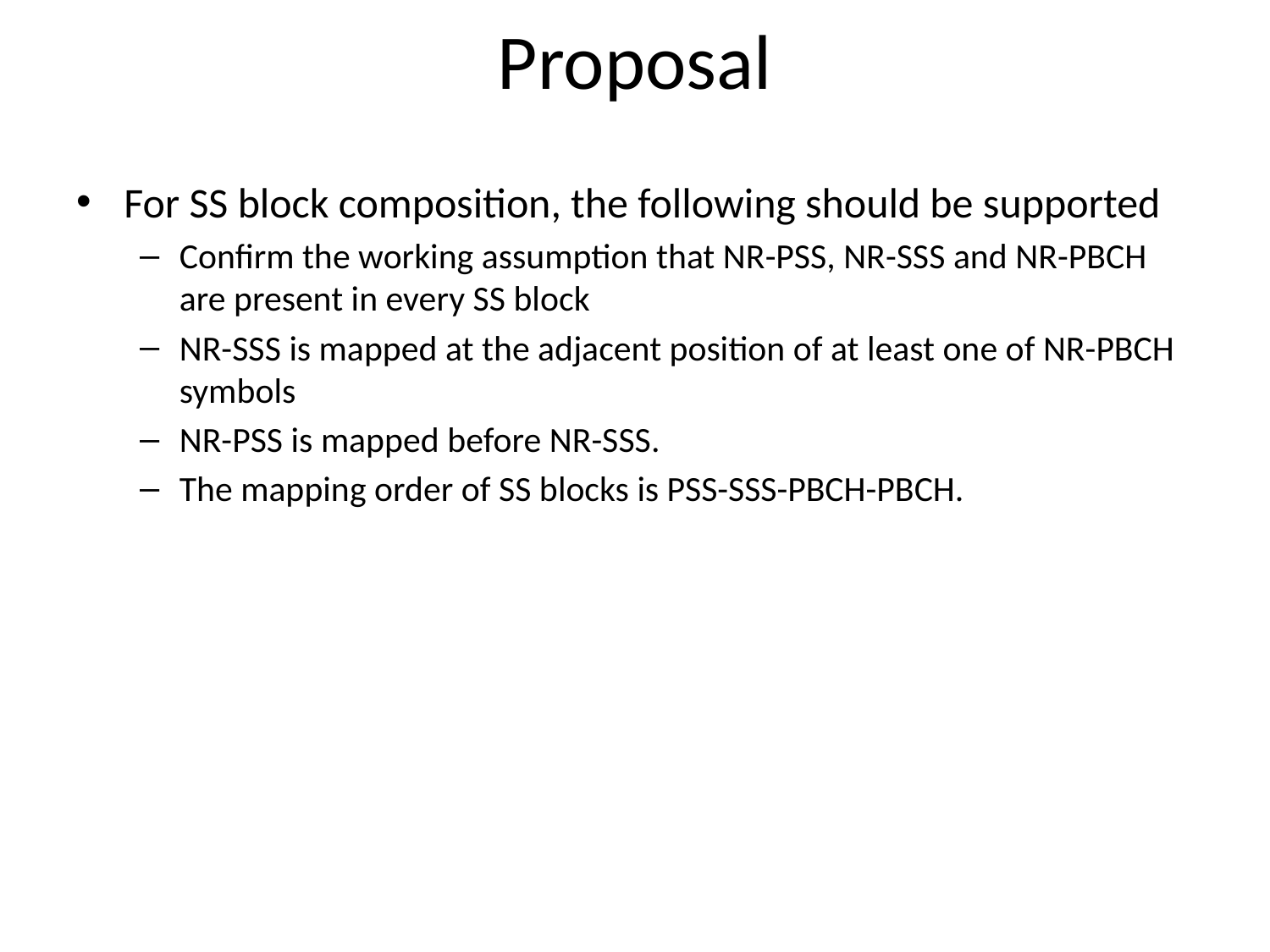

# Proposal
For SS block composition, the following should be supported
Confirm the working assumption that NR-PSS, NR-SSS and NR-PBCH are present in every SS block
NR-SSS is mapped at the adjacent position of at least one of NR-PBCH symbols
NR-PSS is mapped before NR-SSS.
The mapping order of SS blocks is PSS-SSS-PBCH-PBCH.